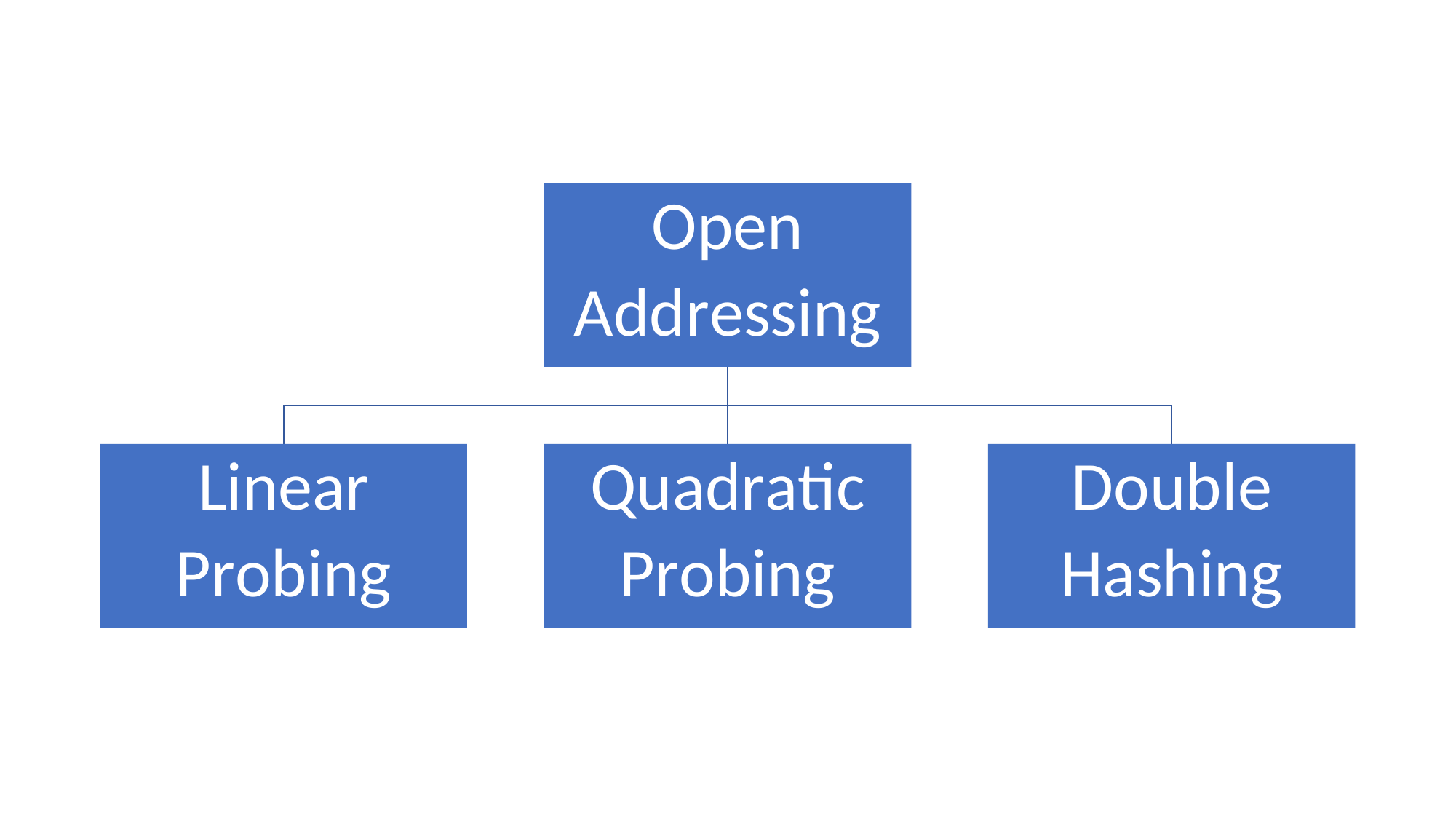

Open
Addressing

Linear
Probing

Quadratic
Probing

Double
Hashing